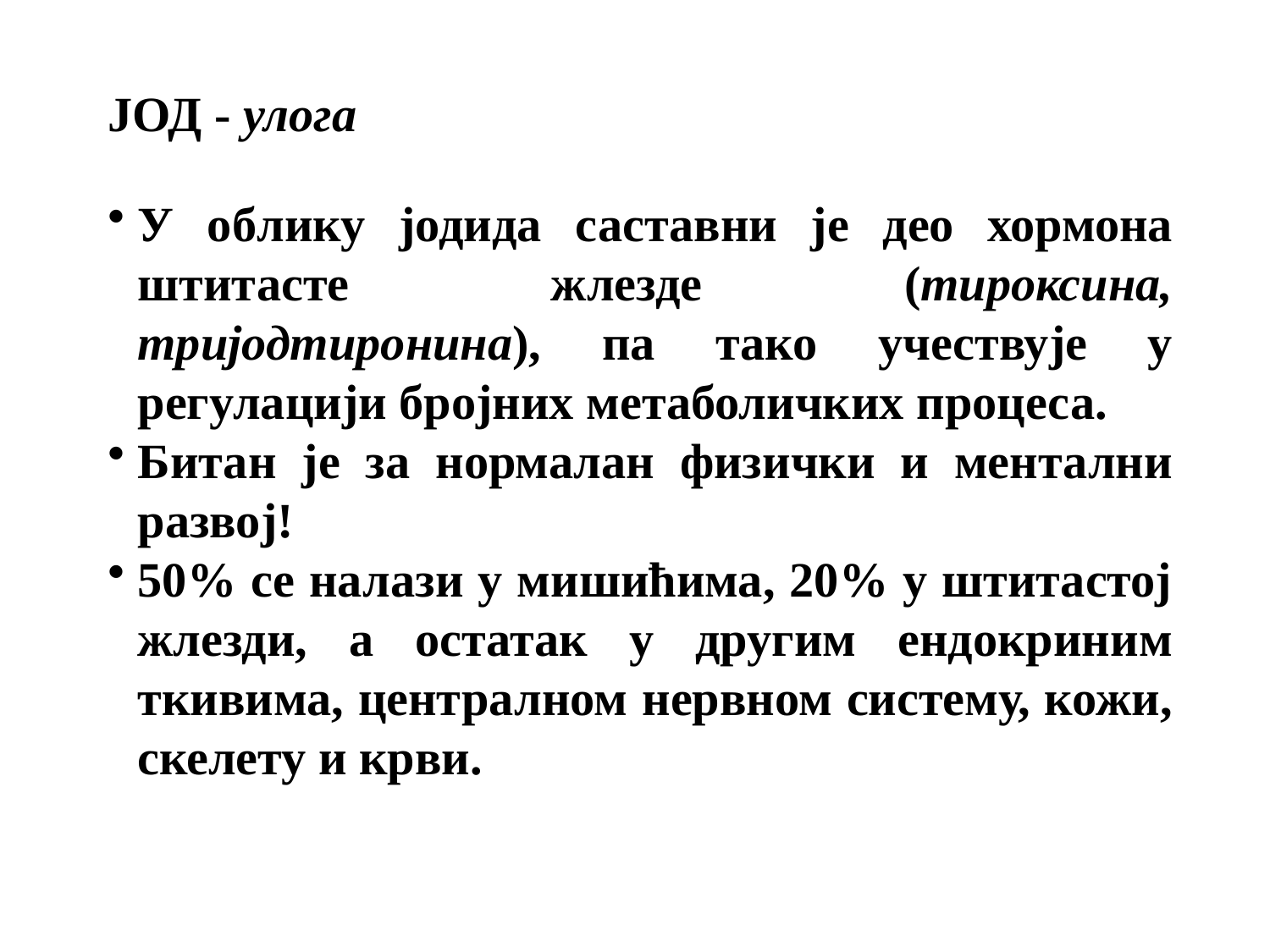

ЈОД - улога

У облику јодида саставни је део хормона штитасте жлезде (тироксина, тријодтиронина), па тако учествује у регулацији бројних метаболичких процеса.
Битан је за нормалан физички и ментални развој!
50% се налази у мишићима, 20% у штитастој жлезди, а остатак у другим ендокриним ткивима, централном нервном систему, кожи, скелету и крви.